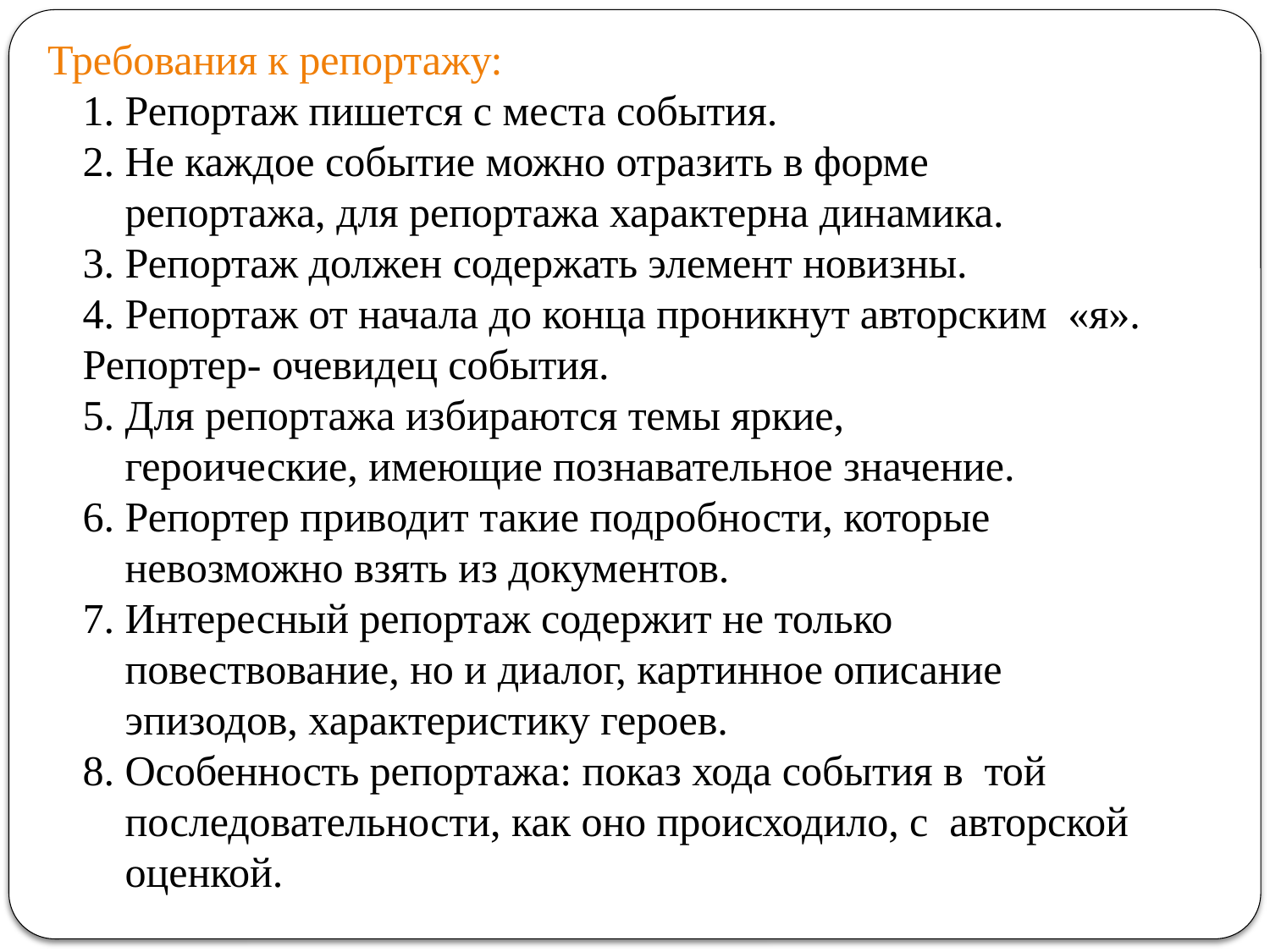

Требования к репортажу:
1. Репортаж пишется с места события.
2. Не каждое событие можно отразить в форме
    репортажа, для репортажа характерна динамика.
3. Репортаж должен содержать элемент новизны.
4. Репортаж от начала до конца проникнут авторским  «я». Репортер- очевидец события.
5. Для репортажа избираются темы яркие,
    героические, имеющие познавательное значение.
6. Репортер приводит такие подробности, которые
    невозможно взять из документов.
7. Интересный репортаж содержит не только
    повествование, но и диалог, картинное описание
    эпизодов, характеристику героев.
8. Особенность репортажа: показ хода события в  той
    последовательности, как оно происходило, с  авторской
    оценкой.